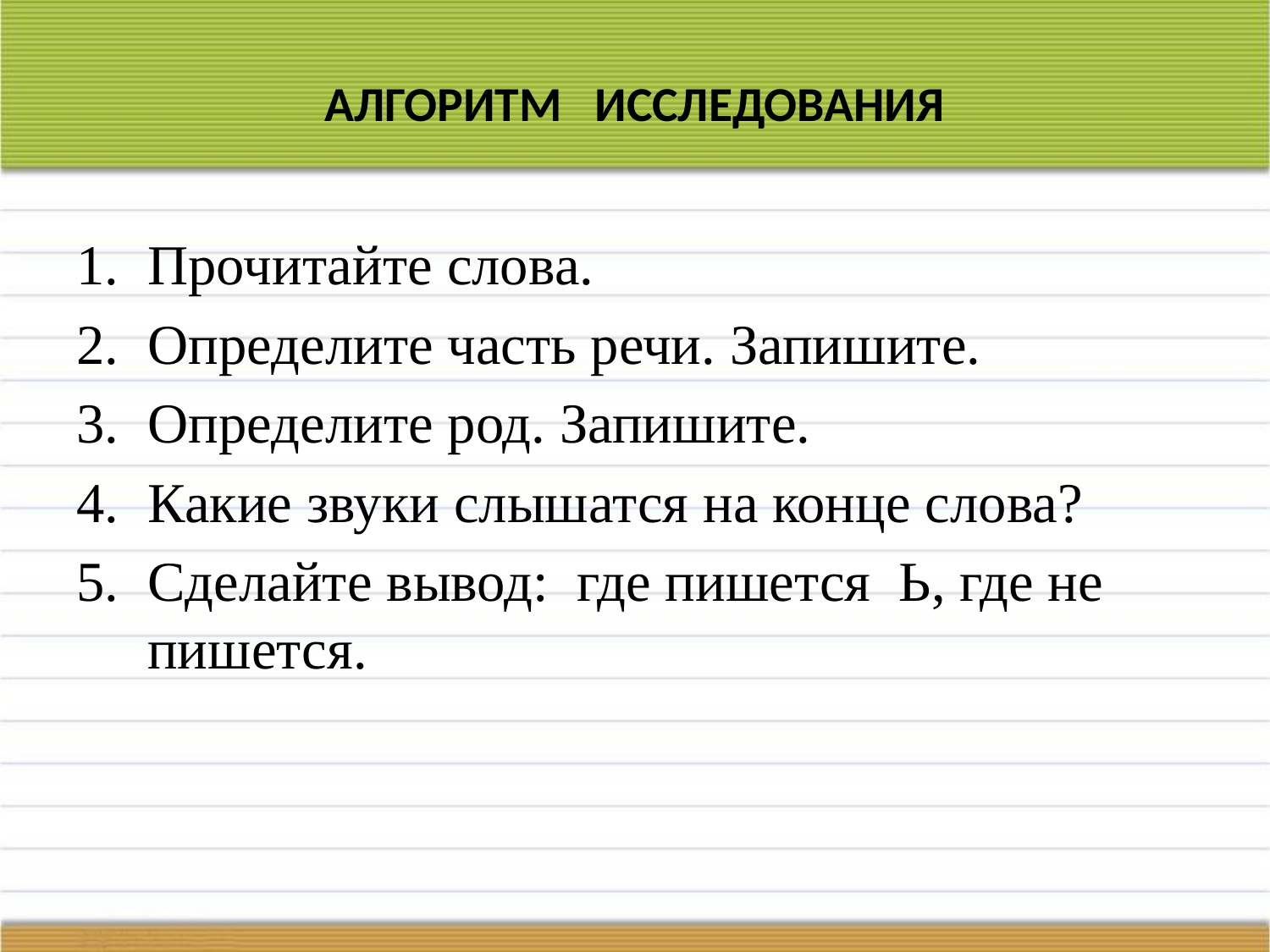

# АЛГОРИТМ   ИССЛЕДОВАНИЯ
Прочитайте слова.
Определите часть речи. Запишите.
Определите род. Запишите.
Какие звуки слышатся на конце слова?
Сделайте вывод:  где пишется  Ь, где не пишется.